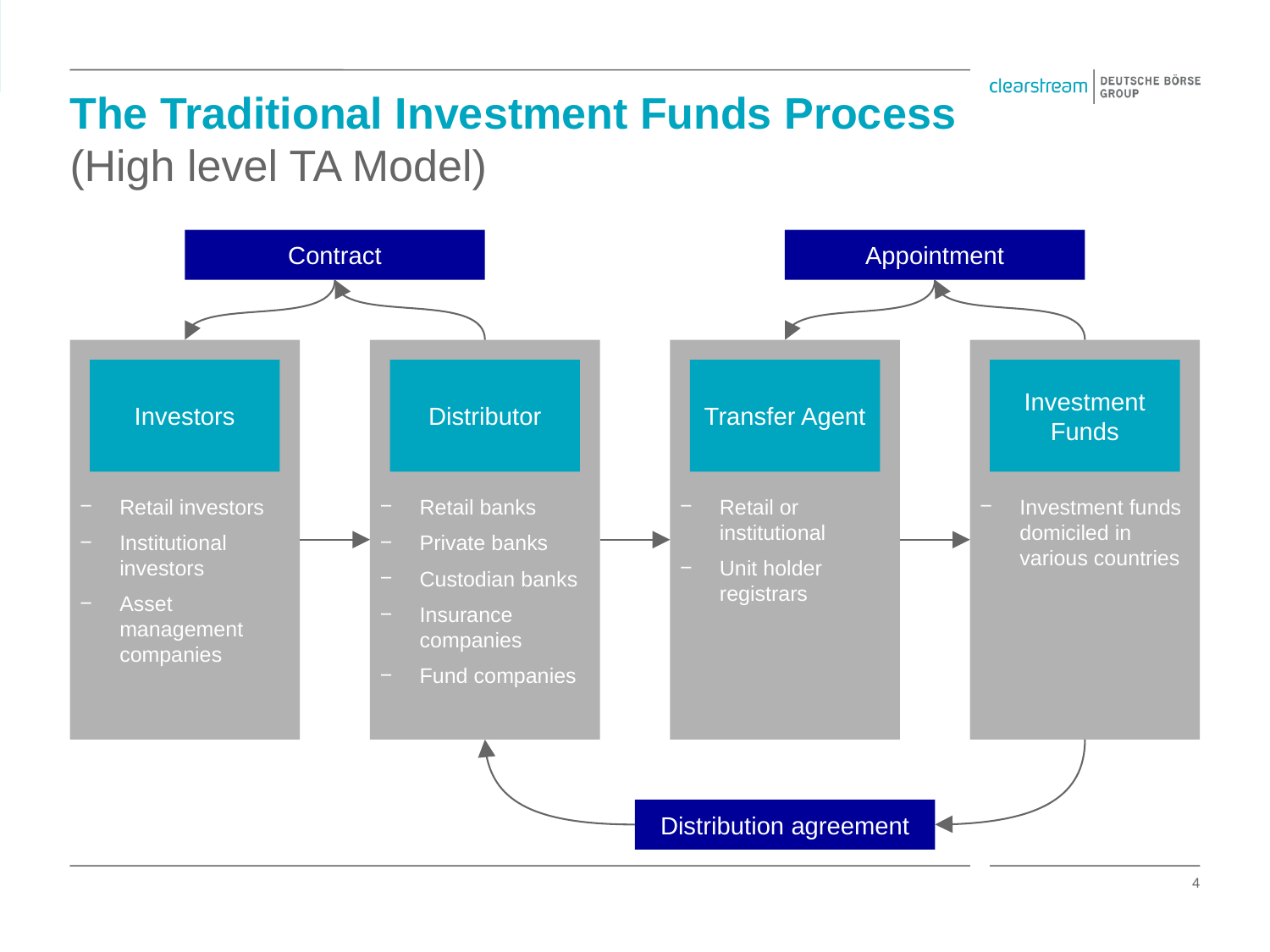

# The Traditional Investment Funds Process (High level TA Model)
Contract
Appointment

Retail investors
Institutional investors
Asset management companies

Retail banks
Private banks
Custodian banks
Insurance companies
Fund companies

Retail or institutional
Unit holder registrars

Investment funds domiciled in various countries
Investors
Distributor
Transfer Agent
Investment Funds
Distribution agreement
4